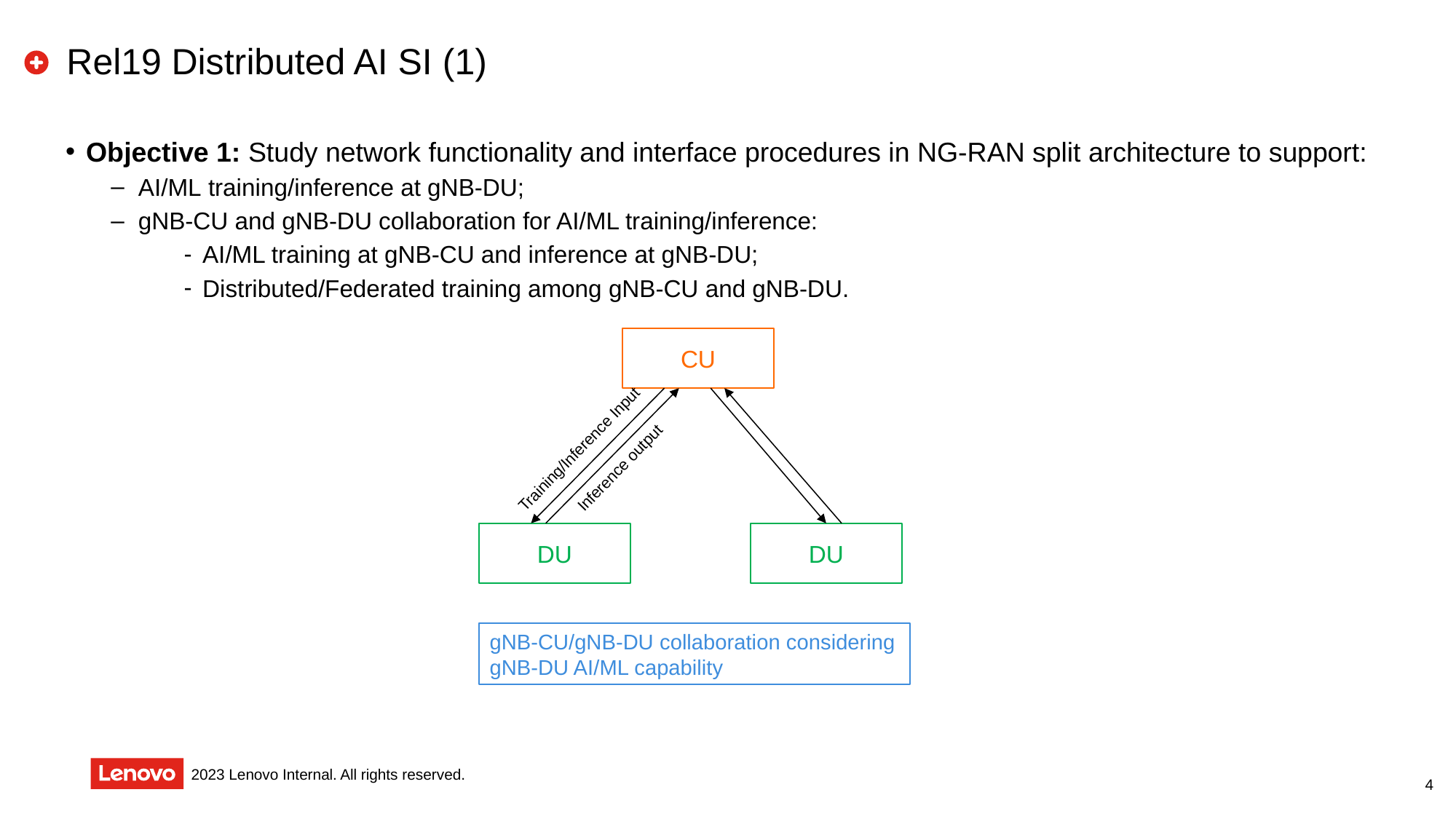

# Rel19 Distributed AI SI (1)
Objective 1: Study network functionality and interface procedures in NG-RAN split architecture to support:
AI/ML training/inference at gNB-DU;
gNB-CU and gNB-DU collaboration for AI/ML training/inference:
AI/ML training at gNB-CU and inference at gNB-DU;
Distributed/Federated training among gNB-CU and gNB-DU.
CU
Training/Inference Input
Inference output
DU
DU
gNB-CU/gNB-DU collaboration considering gNB-DU AI/ML capability